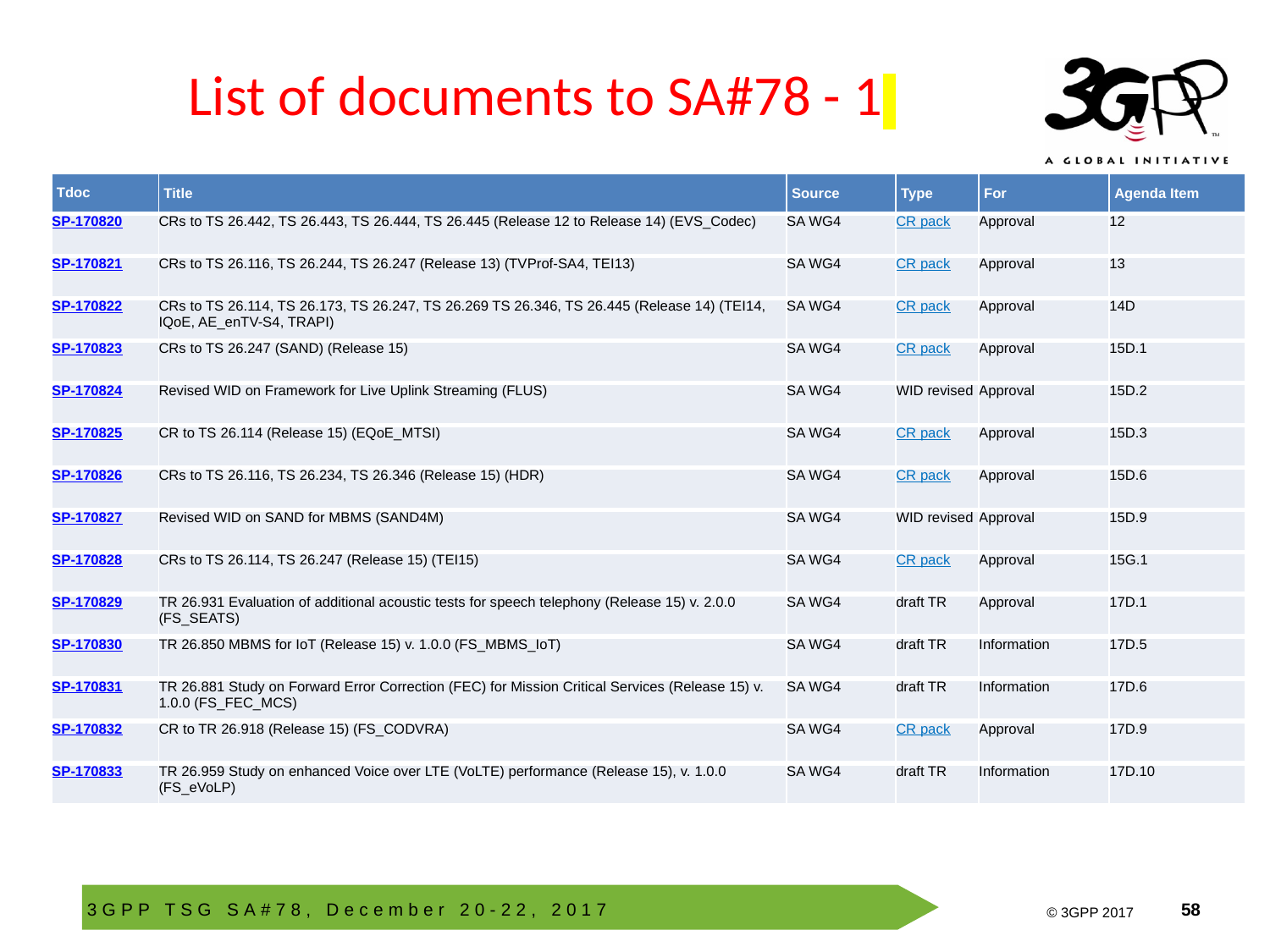

# List of documents to SA#78 - 1
| Tdoc | Title | Source | Type | For | Agenda Item |
| --- | --- | --- | --- | --- | --- |
| SP-170820 | CRs to TS 26.442, TS 26.443, TS 26.444, TS 26.445 (Release 12 to Release 14) (EVS\_Codec) | SA WG4 | CR pack | Approval | 12 |
| SP-170821 | CRs to TS 26.116, TS 26.244, TS 26.247 (Release 13) (TVProf-SA4, TEI13) | SA WG4 | CR pack | Approval | 13 |
| SP-170822 | CRs to TS 26.114, TS 26.173, TS 26.247, TS 26.269 TS 26.346, TS 26.445 (Release 14) (TEI14, IQoE, AE\_enTV-S4, TRAPI) | SA WG4 | CR pack | Approval | 14D |
| SP-170823 | CRs to TS 26.247 (SAND) (Release 15) | SA WG4 | CR pack | Approval | 15D.1 |
| SP-170824 | Revised WID on Framework for Live Uplink Streaming (FLUS) | SA WG4 | WID revised | Approval | 15D.2 |
| SP-170825 | CR to TS 26.114 (Release 15) (EQoE\_MTSI) | SA WG4 | CR pack | Approval | 15D.3 |
| SP-170826 | CRs to TS 26.116, TS 26.234, TS 26.346 (Release 15) (HDR) | SA WG4 | CR pack | Approval | 15D.6 |
| SP-170827 | Revised WID on SAND for MBMS (SAND4M) | SA WG4 | WID revised | Approval | 15D.9 |
| SP-170828 | CRs to TS 26.114, TS 26.247 (Release 15) (TEI15) | SA WG4 | CR pack | Approval | 15G.1 |
| SP-170829 | TR 26.931 Evaluation of additional acoustic tests for speech telephony (Release 15) v. 2.0.0 (FS\_SEATS) | SA WG4 | draft TR | Approval | 17D.1 |
| SP-170830 | TR 26.850 MBMS for IoT (Release 15) v. 1.0.0 (FS\_MBMS\_IoT) | SA WG4 | draft TR | Information | 17D.5 |
| SP-170831 | TR 26.881 Study on Forward Error Correction (FEC) for Mission Critical Services (Release 15) v. 1.0.0 (FS\_FEC\_MCS) | SA WG4 | draft TR | Information | 17D.6 |
| SP-170832 | CR to TR 26.918 (Release 15) (FS\_CODVRA) | SA WG4 | CR pack | Approval | 17D.9 |
| SP-170833 | TR 26.959 Study on enhanced Voice over LTE (VoLTE) performance (Release 15), v. 1.0.0 (FS\_eVoLP) | SA WG4 | draft TR | Information | 17D.10 |